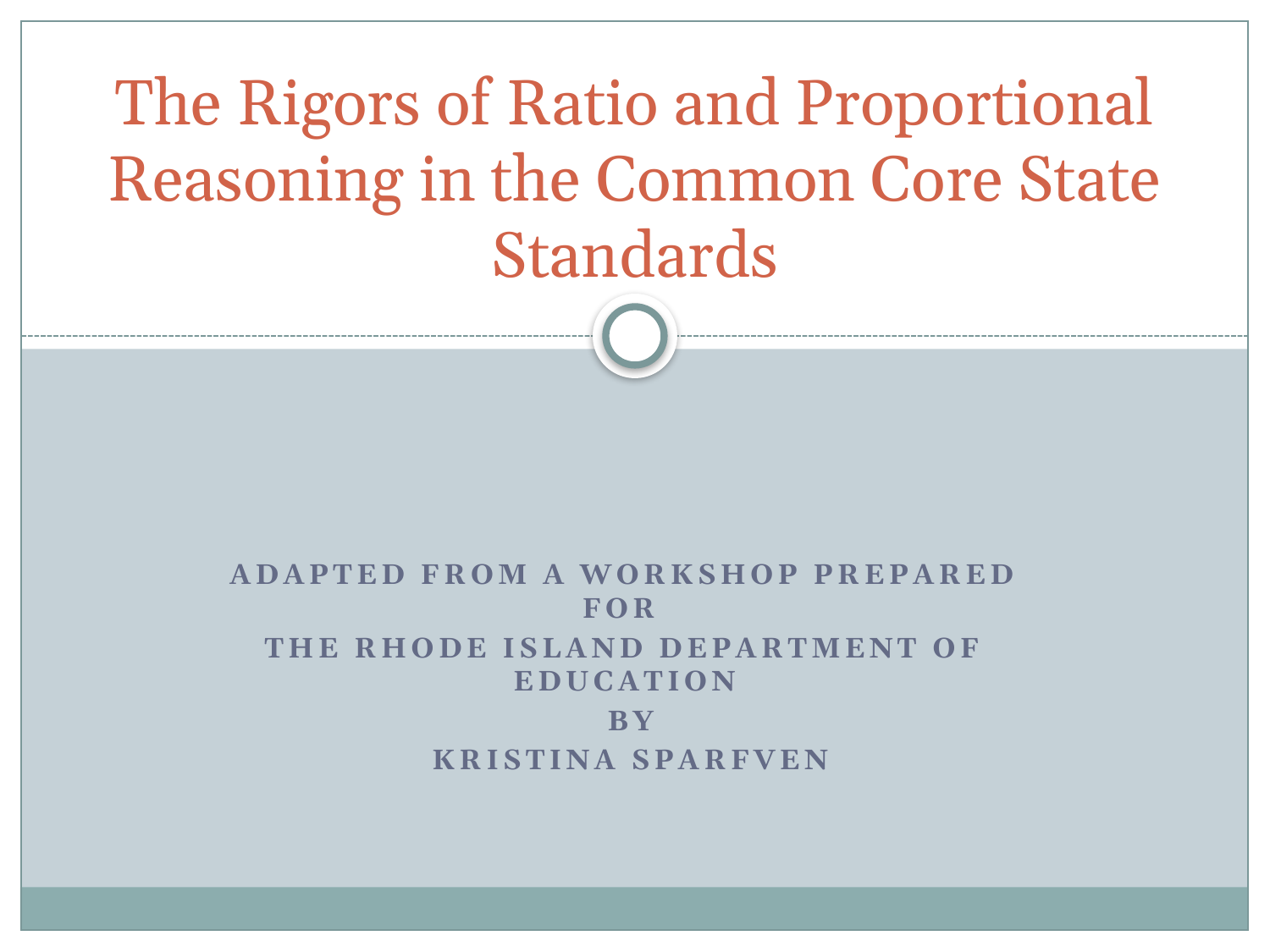

# The Rigors of Ratio and Proportional Reasoning in the Common Core State Standards
Adapted from a WORKSHOP prepared for
the Rhode Island Department of Education
 by
 Kristina Sparfven